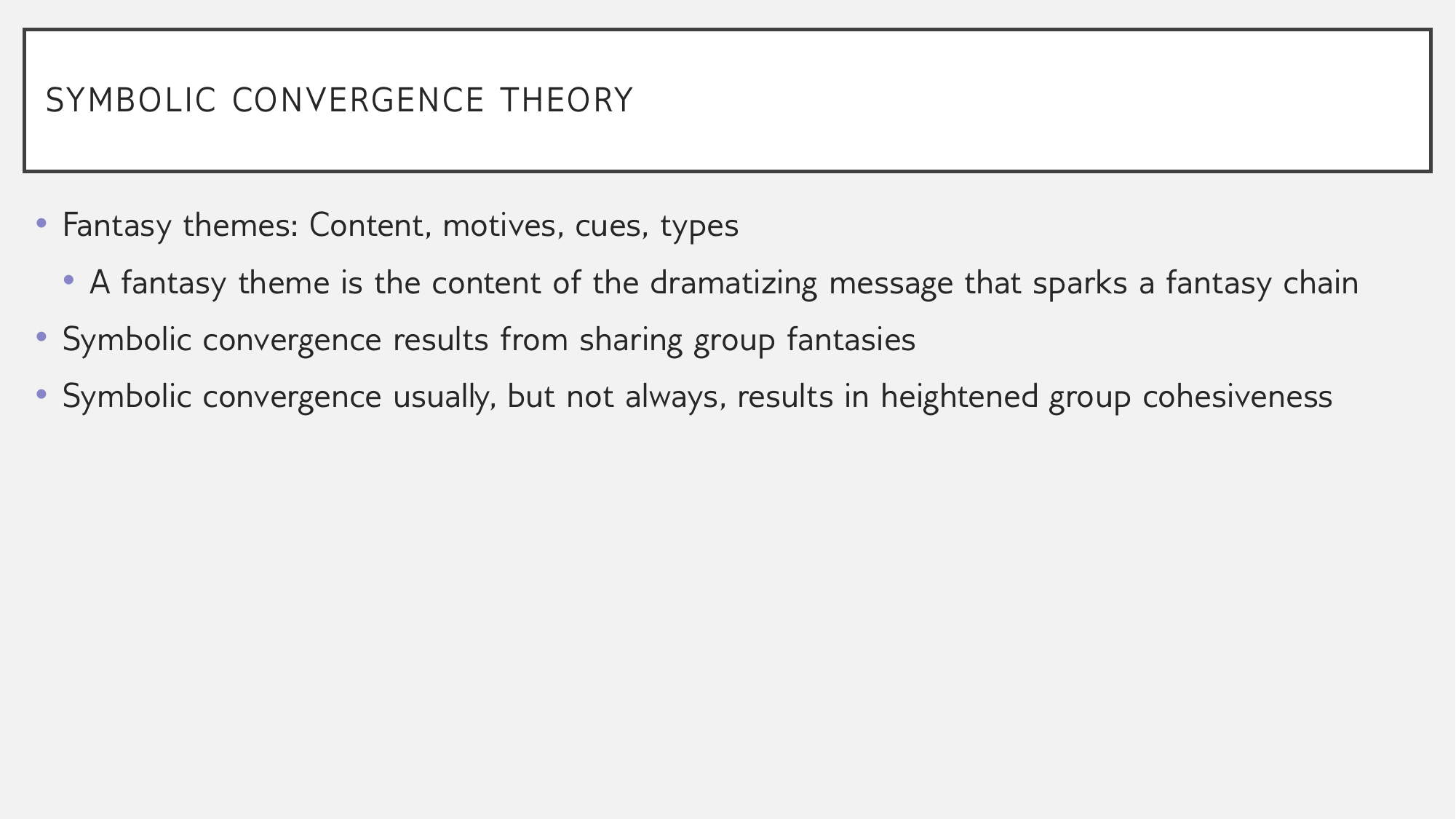

# Symbolic Convergence Theory
Fantasy themes: Content, motives, cues, types
A fantasy theme is the content of the dramatizing message that sparks a fantasy chain
Symbolic convergence results from sharing group fantasies
Symbolic convergence usually, but not always, results in heightened group cohesiveness